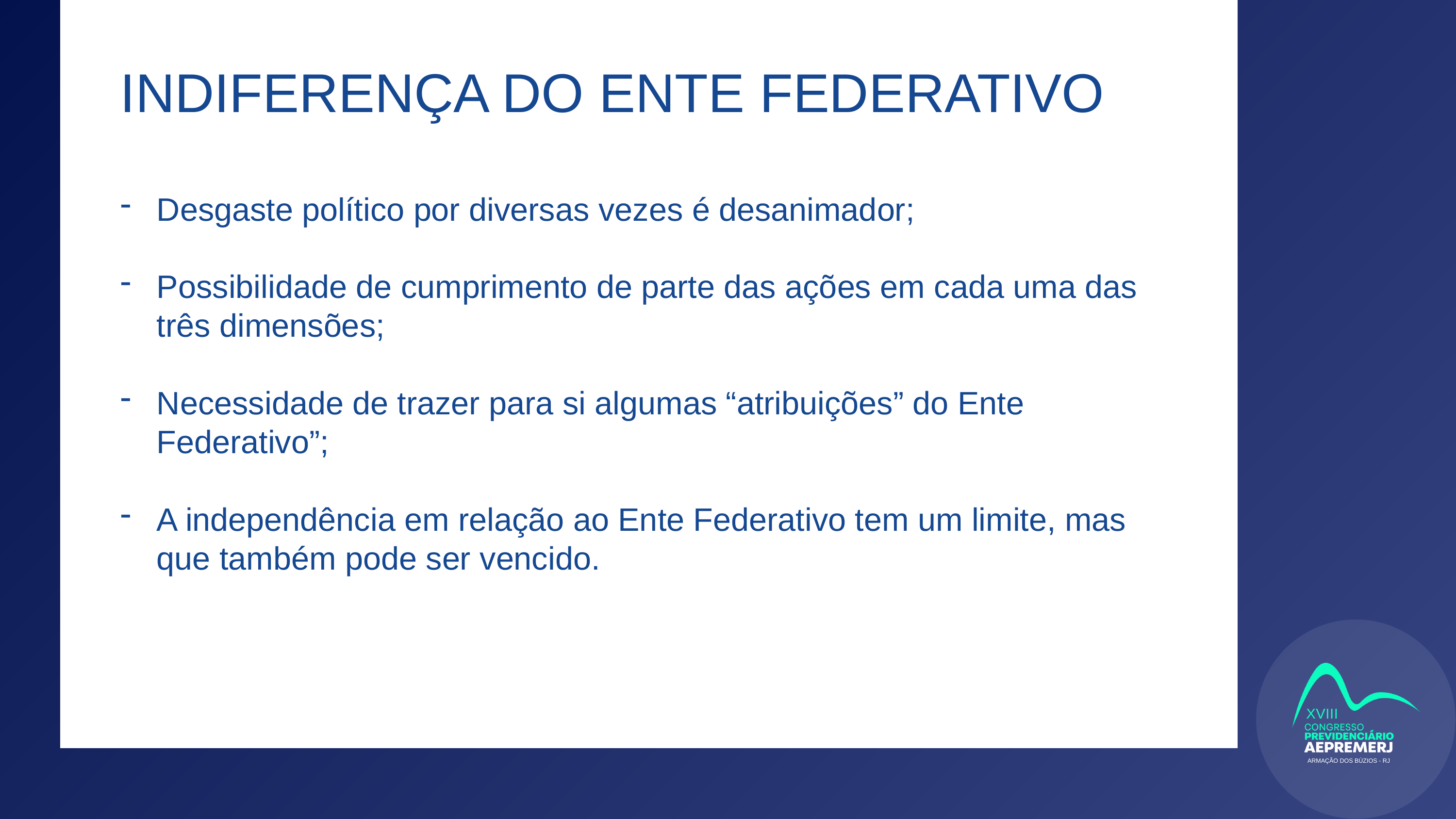

INDIFERENÇA DO ENTE FEDERATIVO
Desgaste político por diversas vezes é desanimador;

Possibilidade de cumprimento de parte das ações em cada uma das três dimensões;

Necessidade de trazer para si algumas “atribuições” do Ente Federativo”;

A independência em relação ao Ente Federativo tem um limite, mas que também pode ser vencido.

XVIII

ARMAÇÃO DOS BÚZIOS - RJ